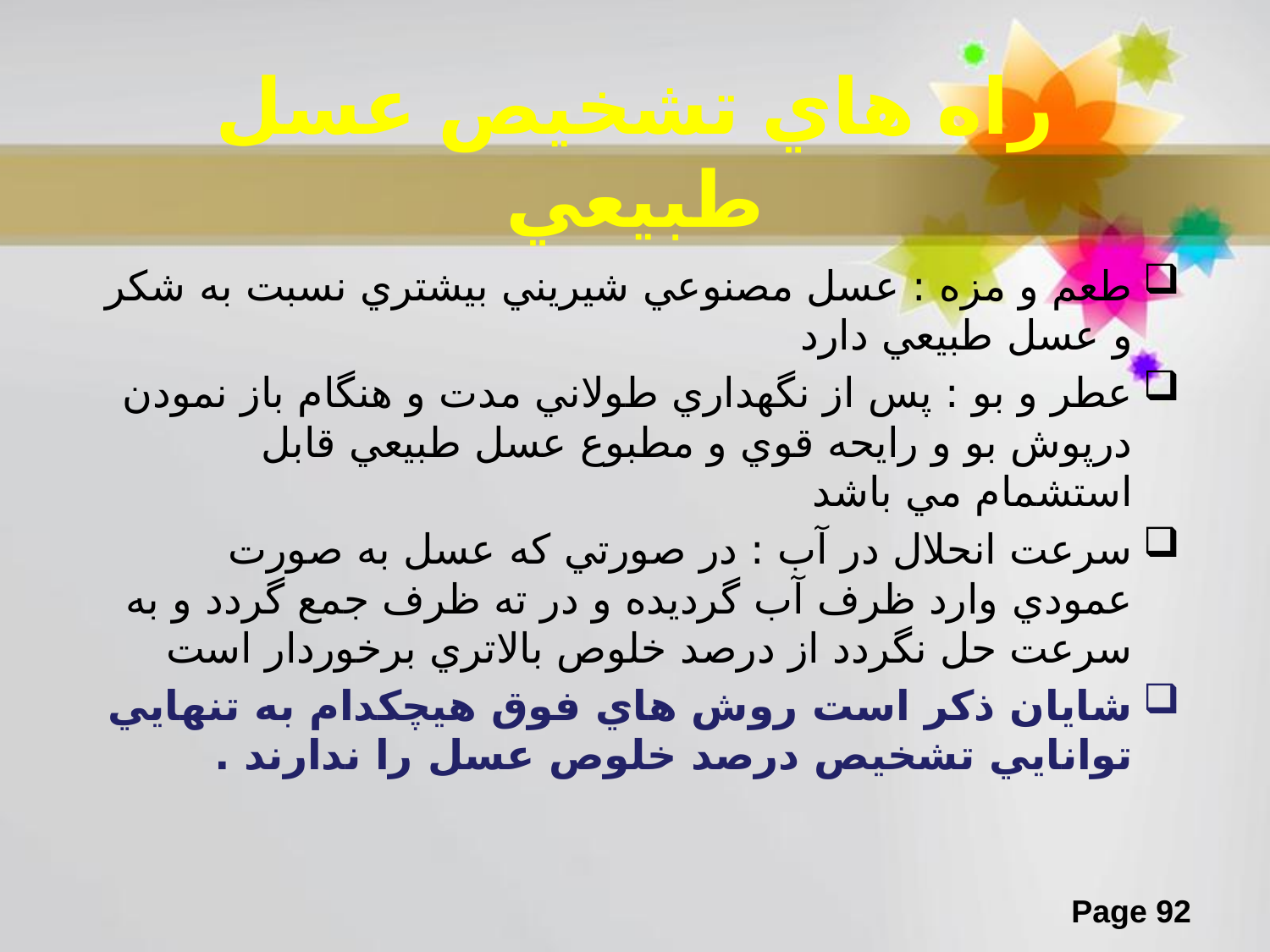

# راه هاي تشخيص عسل طبيعي
طعم و مزه : عسل مصنوعي شيريني بيشتري نسبت به شكر و عسل طبيعي دارد
عطر و بو : پس از نگهداري طولاني مدت و هنگام باز نمودن درپوش بو و رايحه قوي و مطبوع عسل طبيعي قابل استشمام مي باشد
سرعت انحلال در آب : در صورتي كه عسل به صورت عمودي وارد ظرف آب گرديده و در ته ظرف جمع گردد و به سرعت حل نگردد از درصد خلوص بالاتري برخوردار است
شايان ذكر است روش هاي فوق هيچكدام به تنهايي توانايي تشخيص درصد خلوص عسل را ندارند .